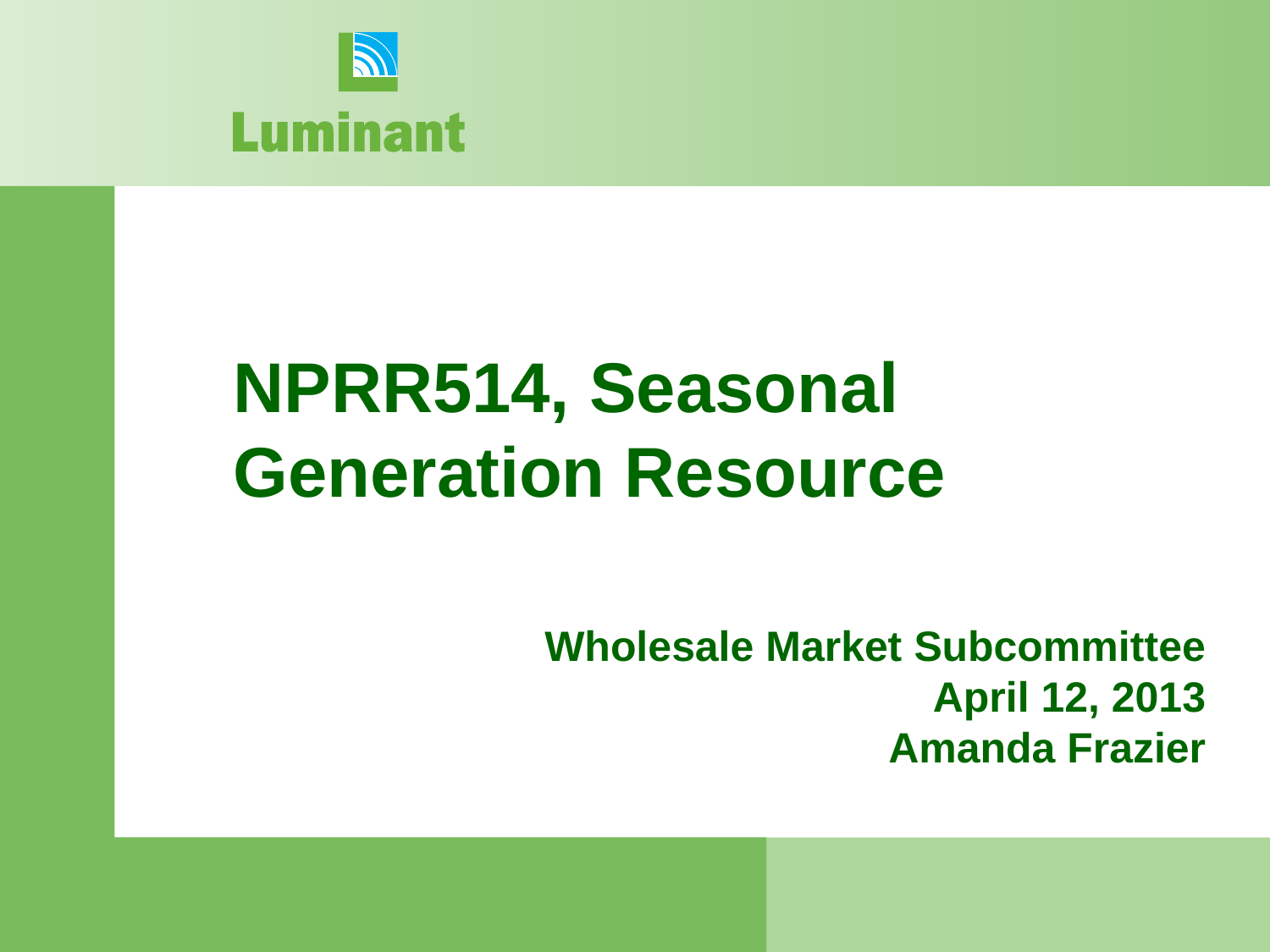

# NPRR514, Seasonal Generation Resource
Wholesale Market Subcommittee
 April 12, 2013
Amanda Frazier